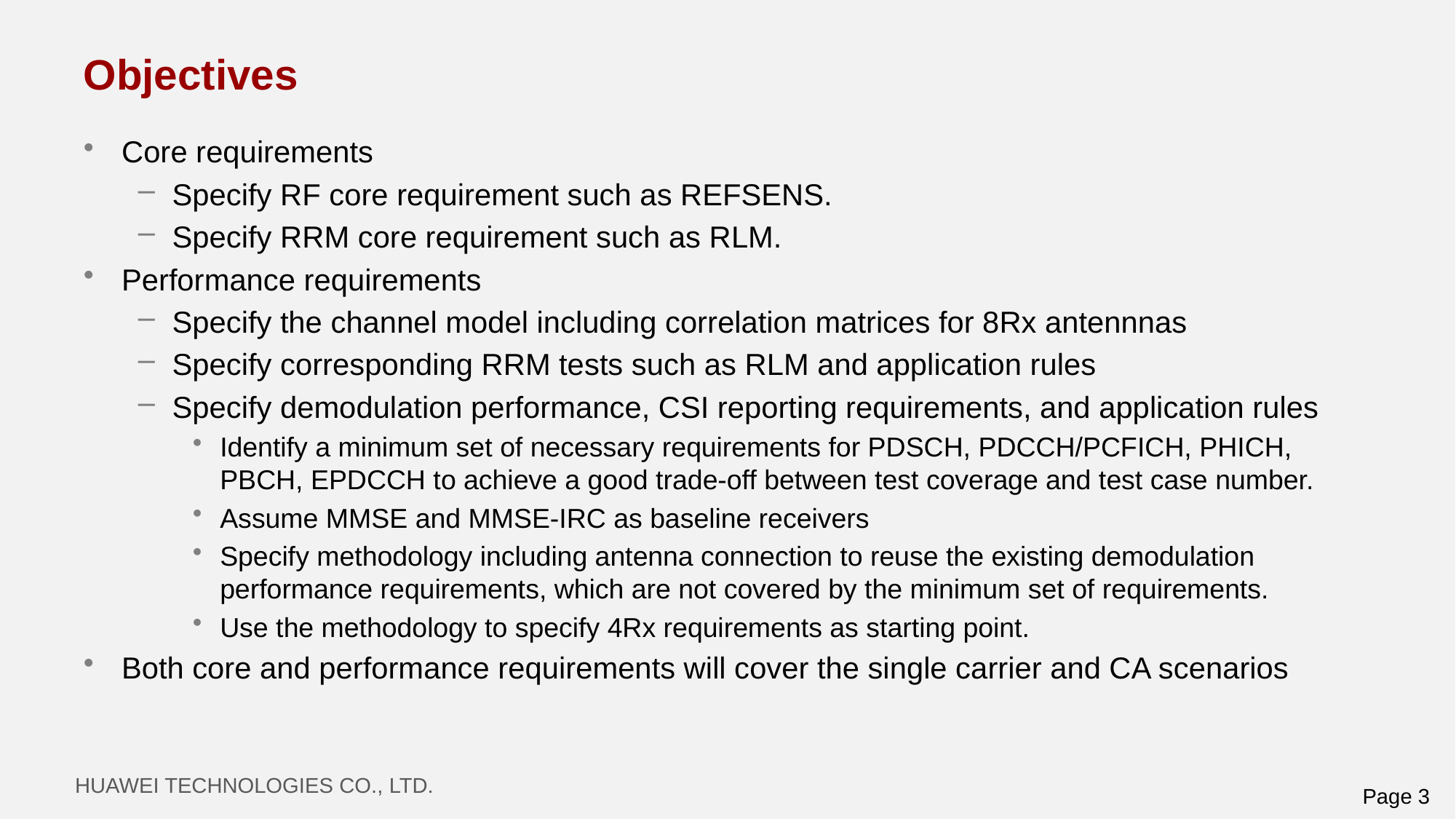

# Objectives
Core requirements
Specify RF core requirement such as REFSENS.
Specify RRM core requirement such as RLM.
Performance requirements
Specify the channel model including correlation matrices for 8Rx antennnas
Specify corresponding RRM tests such as RLM and application rules
Specify demodulation performance, CSI reporting requirements, and application rules
Identify a minimum set of necessary requirements for PDSCH, PDCCH/PCFICH, PHICH, PBCH, EPDCCH to achieve a good trade-off between test coverage and test case number.
Assume MMSE and MMSE-IRC as baseline receivers
Specify methodology including antenna connection to reuse the existing demodulation performance requirements, which are not covered by the minimum set of requirements.
Use the methodology to specify 4Rx requirements as starting point.
Both core and performance requirements will cover the single carrier and CA scenarios